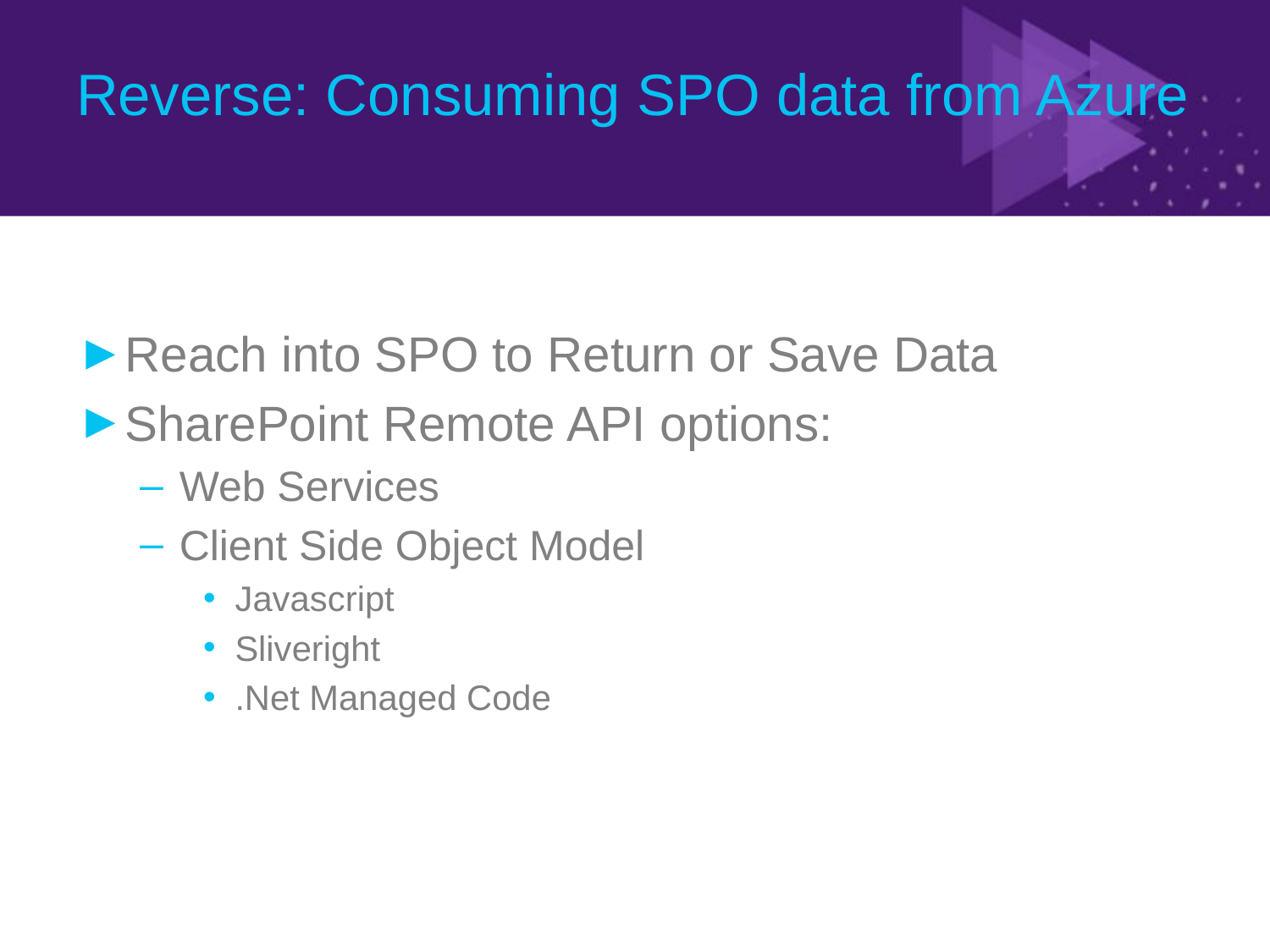

# Reverse: Consuming SPO data from Azure
Reach into SPO to Return or Save Data
SharePoint Remote API options:
Web Services
Client Side Object Model
Javascript
Sliveright
.Net Managed Code